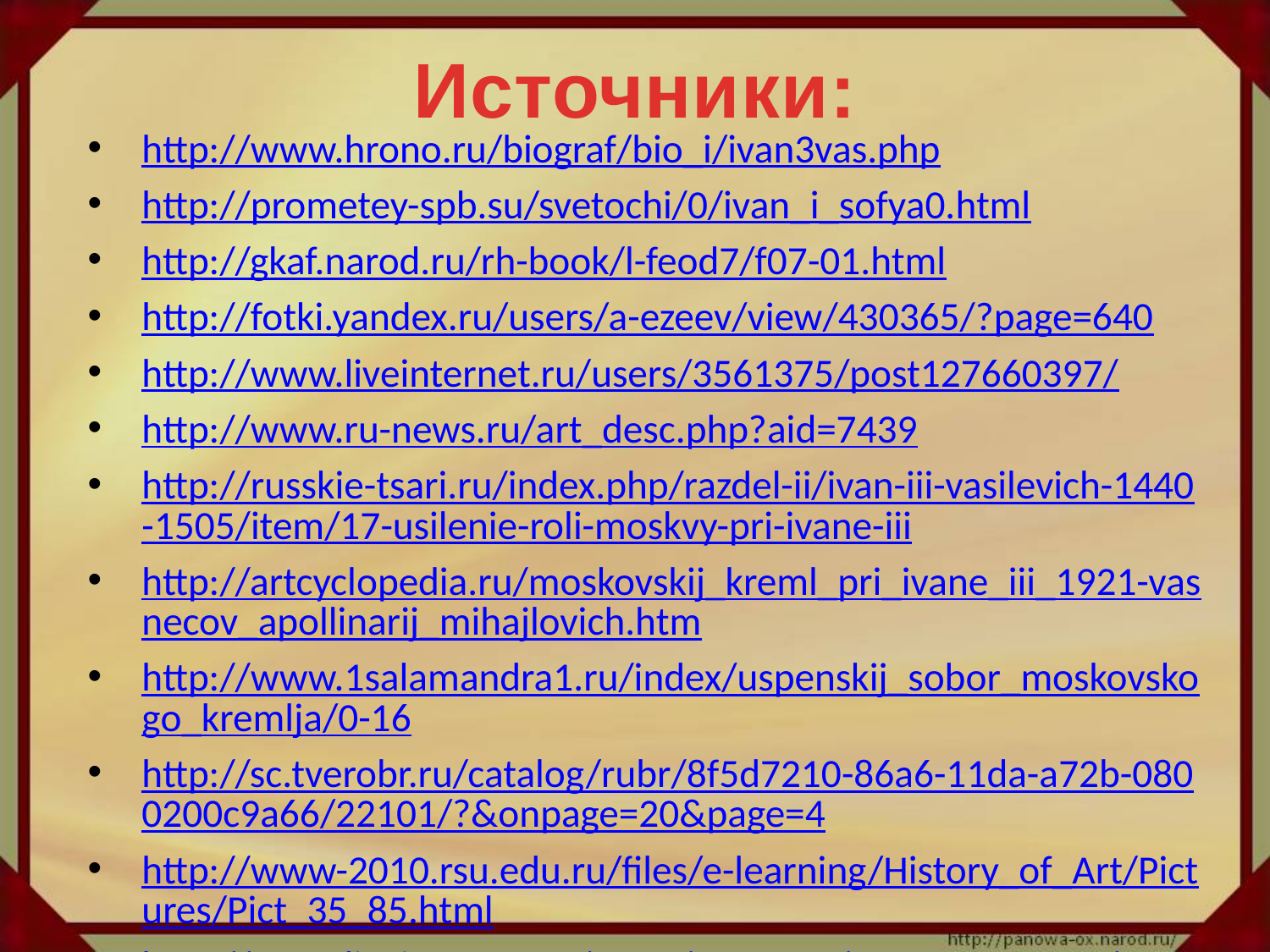

# Источники:
http://www.hrono.ru/biograf/bio_i/ivan3vas.php
http://prometey-spb.su/svetochi/0/ivan_i_sofya0.html
http://gkaf.narod.ru/rh-book/l-feod7/f07-01.html
http://fotki.yandex.ru/users/a-ezeev/view/430365/?page=640
http://www.liveinternet.ru/users/3561375/post127660397/
http://www.ru-news.ru/art_desc.php?aid=7439
http://russkie-tsari.ru/index.php/razdel-ii/ivan-iii-vasilevich-1440-1505/item/17-usilenie-roli-moskvy-pri-ivane-iii
http://artcyclopedia.ru/moskovskij_kreml_pri_ivane_iii_1921-vasnecov_apollinarij_mihajlovich.htm
http://www.1salamandra1.ru/index/uspenskij_sobor_moskovskogo_kremlja/0-16
http://sc.tverobr.ru/catalog/rubr/8f5d7210-86a6-11da-a72b-0800200c9a66/22101/?&onpage=20&page=4
http://www-2010.rsu.edu.ru/files/e-learning/History_of_Art/Pictures/Pict_35_85.html
http://www.liveinternet.ru/users/2503343/post156074256/
http://chehovchess.ru/video/ivan-grozniy-interesnie-fakti.html